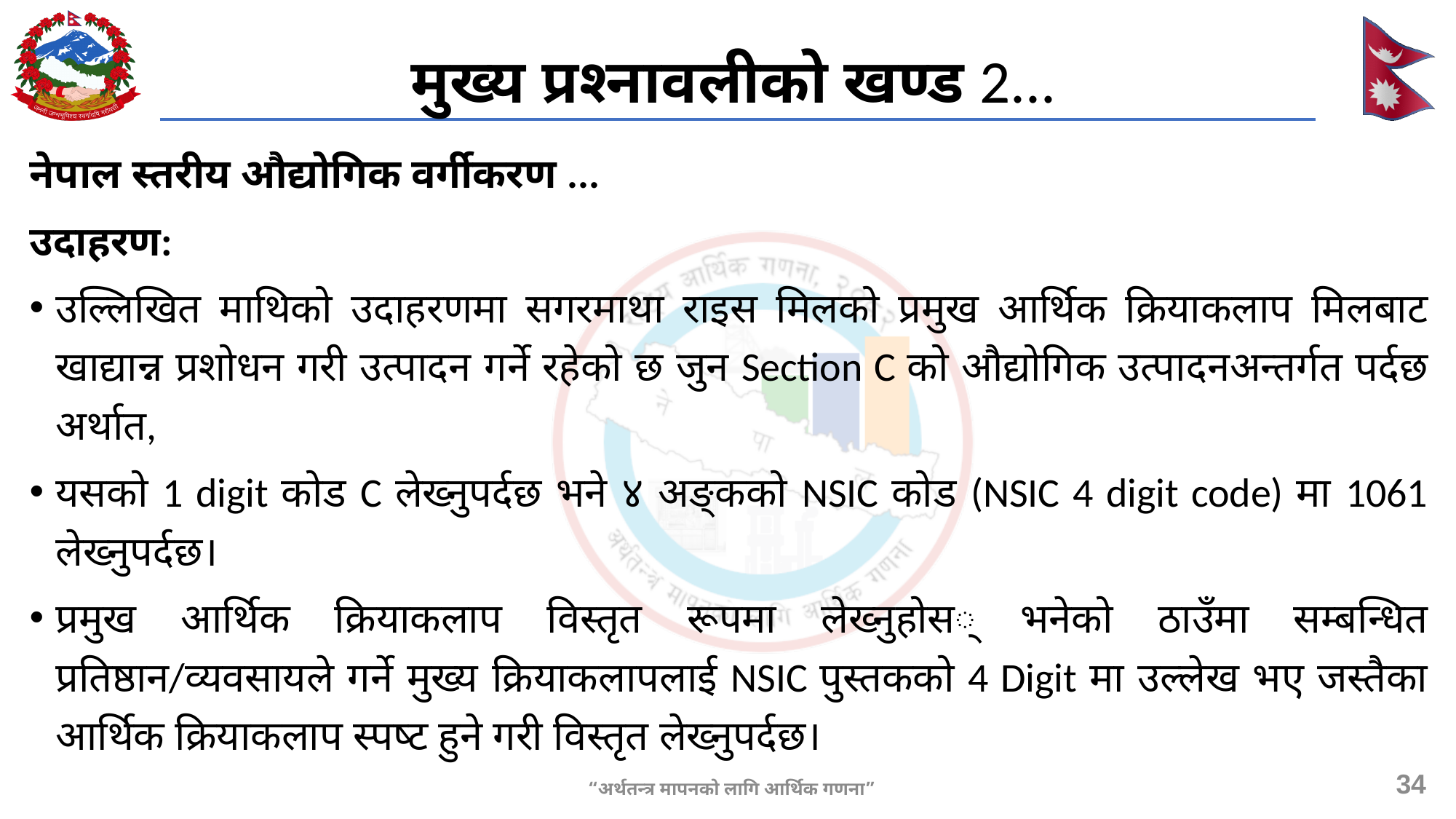

# मुख्य प्रश्नावलीको खण्ड 2...
नेपाल स्तरीय औद्योगिक वर्गीकरण ...
उदाहरण:
उल्लिखित माथिको उदाहरणमा सगरमाथा राइस मिलको प्रमुख आर्थिक क्रियाकलाप मिलबाट खाद्यान्न प्रशोधन गरी उत्पादन गर्ने रहेको छ जुन Section C को औद्योगिक उत्पादनअन्तर्गत पर्दछ अर्थात,
यसको 1 digit कोड C लेख्नुपर्दछ भने ४ अङ्कको NSIC कोड (NSIC 4 digit code) मा 1061 लेख्नुपर्दछ।
प्रमुख आर्थिक क्रियाकलाप विस्तृत रूपमा लेख्नुहोस् भनेको ठाउँमा सम्बन्धित प्रतिष्ठान/व्यवसायले गर्ने मुख्य क्रियाकलापलाई NSIC पुस्तकको 4 Digit मा उल्लेख भए जस्तैका आर्थिक क्रियाकलाप स्पष्ट हुने गरी विस्तृत लेख्नुपर्दछ।

34
“अर्थतन्त्र मापनको लागि आर्थिक गणना”